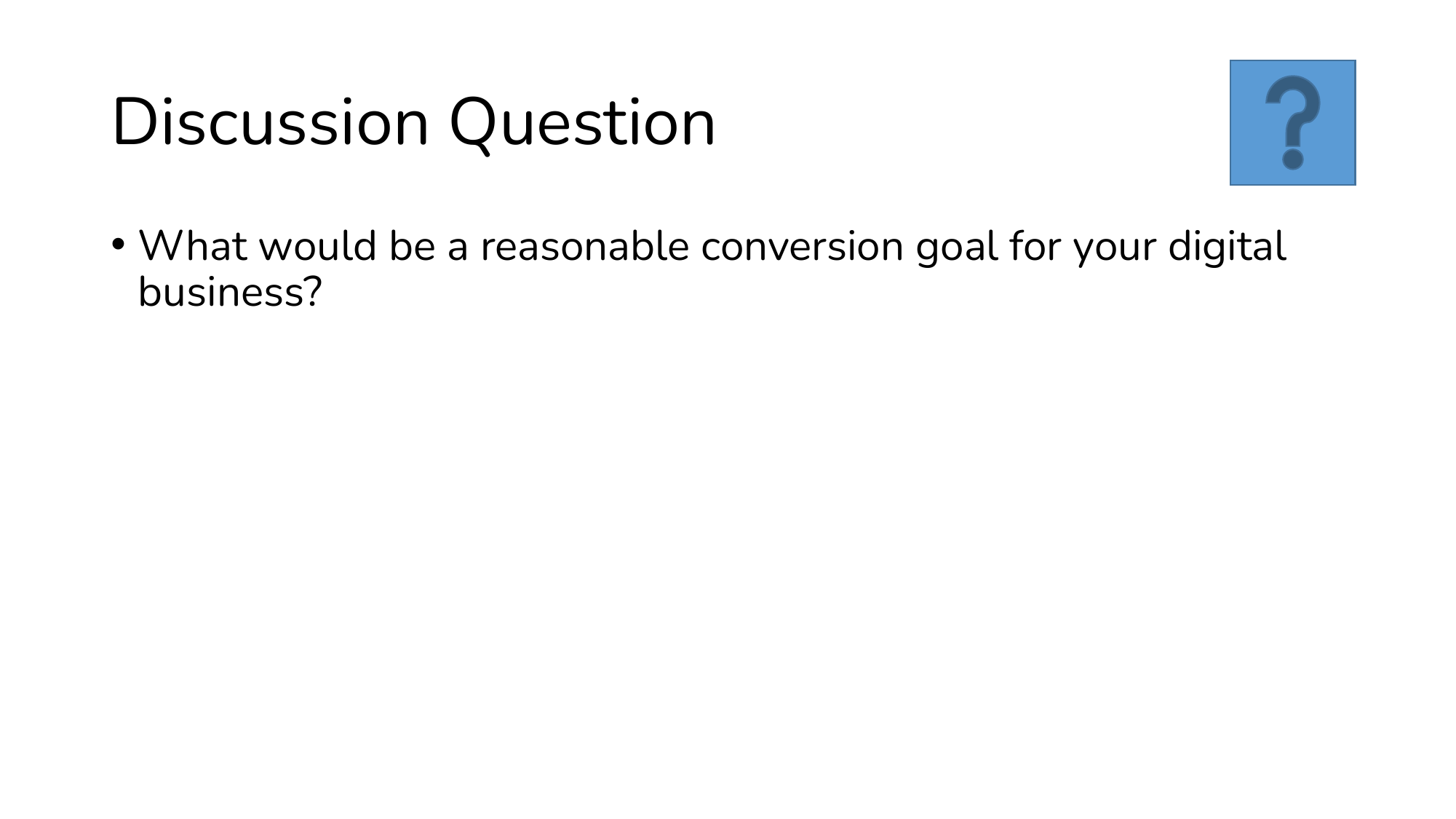

# Discussion Question

What would be a reasonable conversion goal for your digital business?